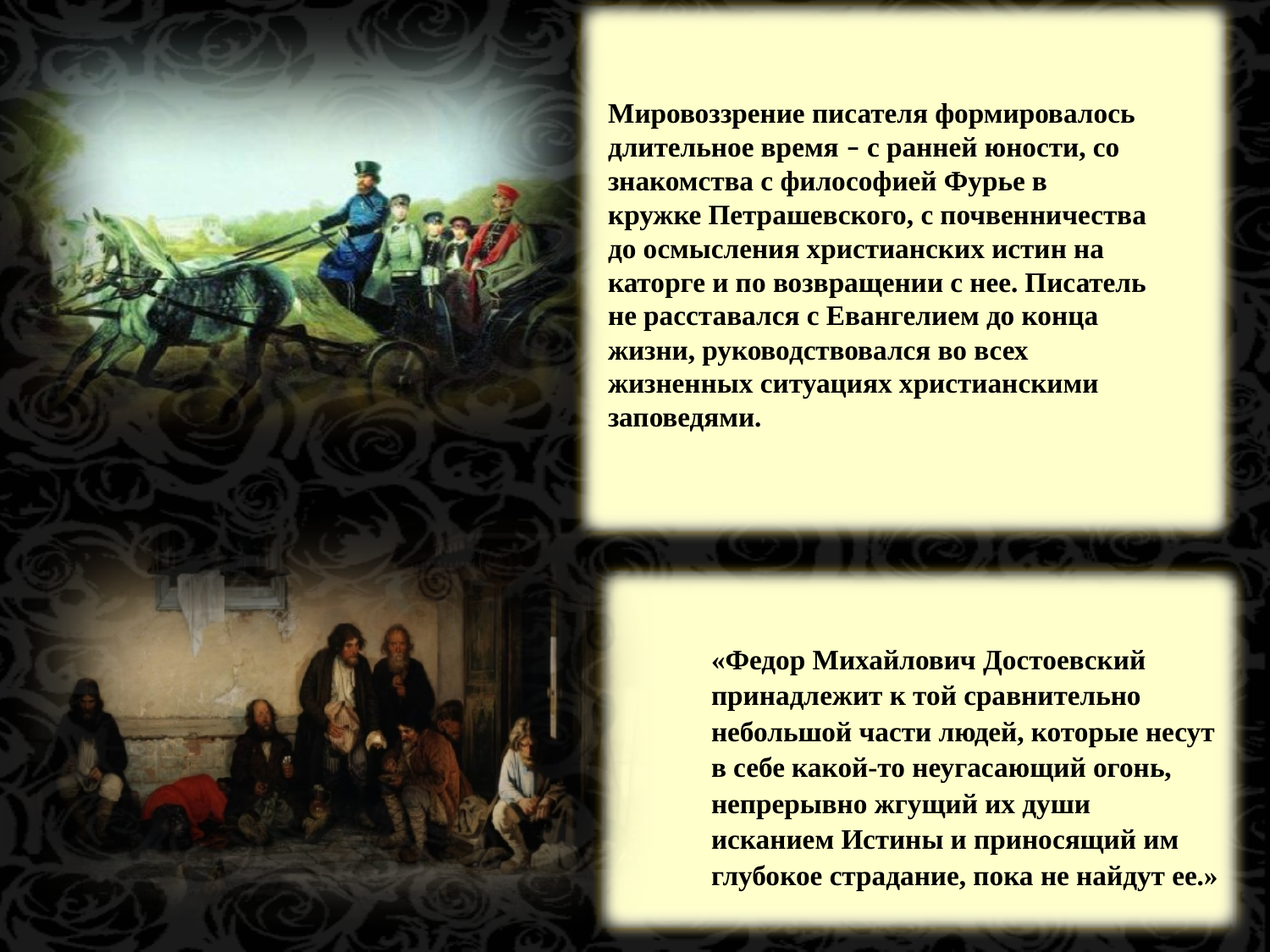

Мировоззрение писателя формировалось длительное время – с ранней юности, со знакомства с философией Фурье в кружке Петрашевского, с почвенничества до осмысления христианских истин на каторге и по возвращении с нее. Писатель не расставался с Евангелием до конца жизни, руководствовался во всех жизненных ситуациях христианскими заповедями.

«Федор Михайлович Достоевский
принадлежит к той сравнительно
небольшой части людей, которые несут
в себе какой-то неугасающий огонь,
непрерывно жгущий их души
исканием Истины и приносящий им
глубокое страдание, пока не найдут ее.»